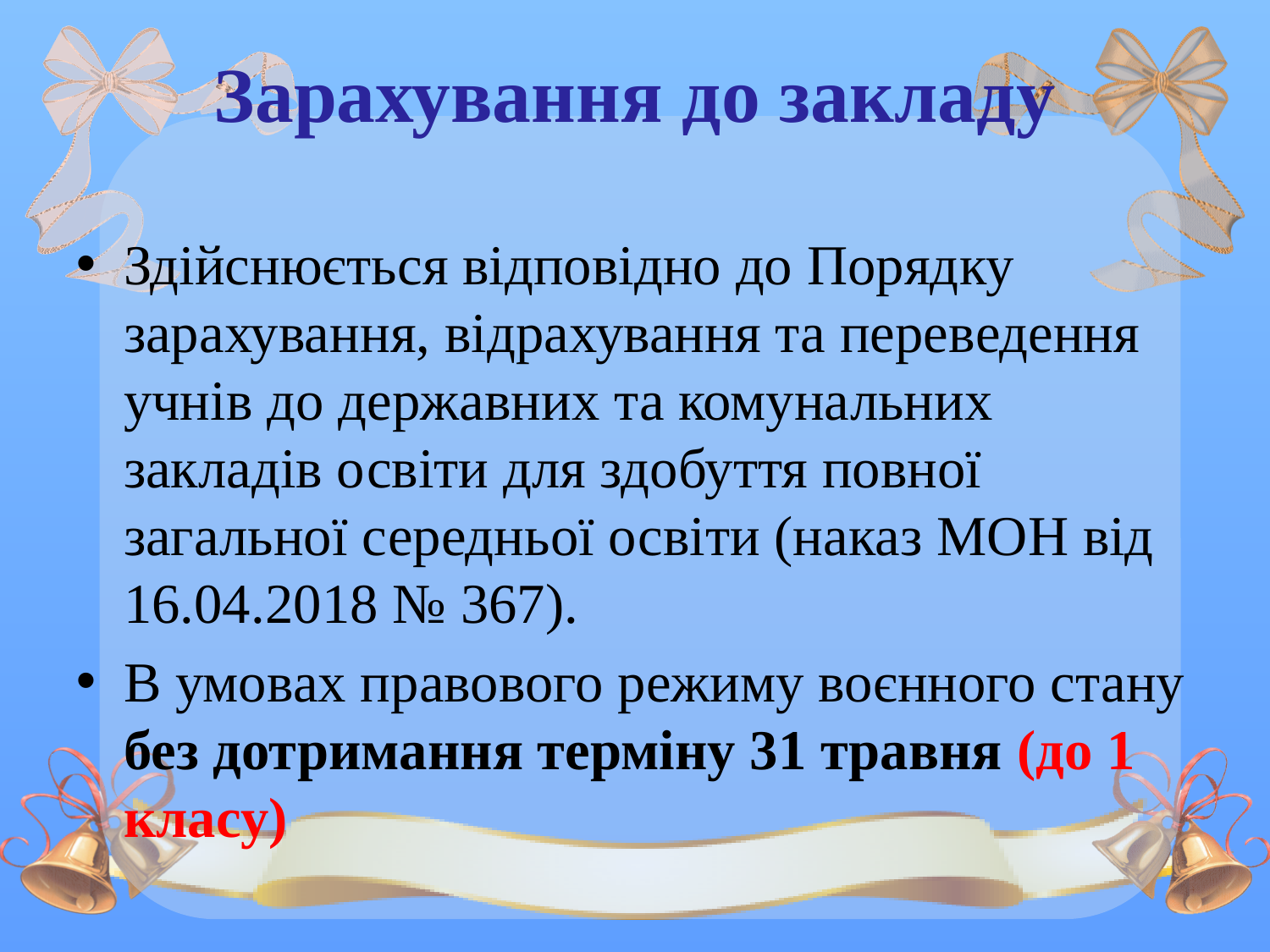

# Зарахування до закладу
Здійснюється відповідно до Порядку зарахування, відрахування та переведення учнів до державних та комунальних закладів освіти для здобуття повної загальної середньої освіти (наказ МОН від 16.04.2018 № 367).
В умовах правового режиму воєнного стану без дотримання терміну 31 травня (до 1 класу)